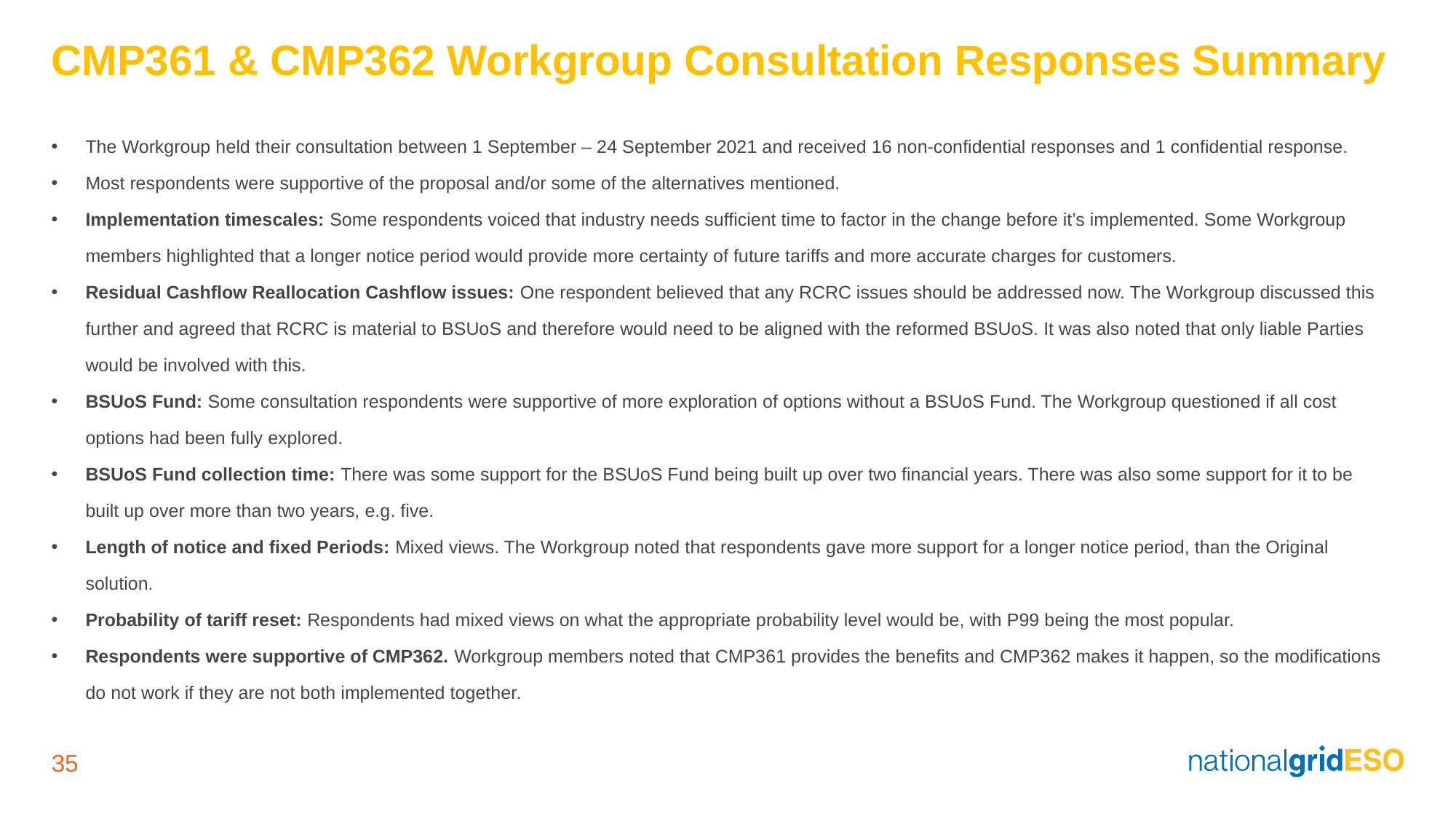

# CMP361 & CMP362 Workgroup Consultation Responses Summary
The Workgroup held their consultation between 1 September – 24 September 2021 and received 16 non-confidential responses and 1 confidential response.
Most respondents were supportive of the proposal and/or some of the alternatives mentioned.
Implementation timescales: Some respondents voiced that industry needs sufficient time to factor in the change before it’s implemented. Some Workgroup members highlighted that a longer notice period would provide more certainty of future tariffs and more accurate charges for customers.
Residual Cashflow Reallocation Cashflow issues: One respondent believed that any RCRC issues should be addressed now. The Workgroup discussed this further and agreed that RCRC is material to BSUoS and therefore would need to be aligned with the reformed BSUoS. It was also noted that only liable Parties would be involved with this.
BSUoS Fund: Some consultation respondents were supportive of more exploration of options without a BSUoS Fund. The Workgroup questioned if all cost options had been fully explored.
BSUoS Fund collection time: There was some support for the BSUoS Fund being built up over two financial years. There was also some support for it to be built up over more than two years, e.g. five.
Length of notice and fixed Periods: Mixed views. The Workgroup noted that respondents gave more support for a longer notice period, than the Original solution.
Probability of tariff reset: Respondents had mixed views on what the appropriate probability level would be, with P99 being the most popular.
Respondents were supportive of CMP362. Workgroup members noted that CMP361 provides the benefits and CMP362 makes it happen, so the modifications do not work if they are not both implemented together.